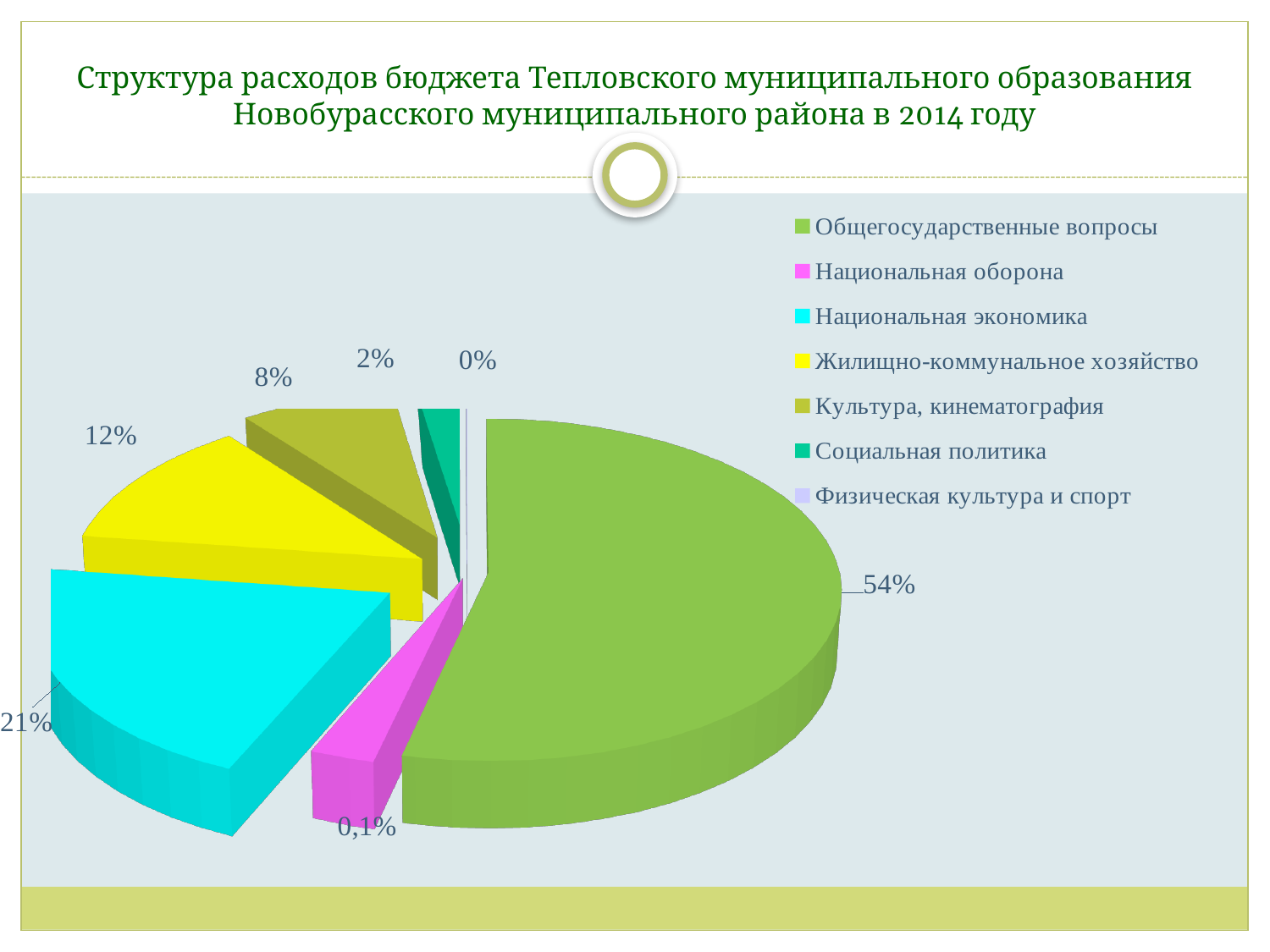

# Структура расходов бюджета Тепловского муниципального образования Новобурасского муниципального района в 2014 году

[unsupported chart]